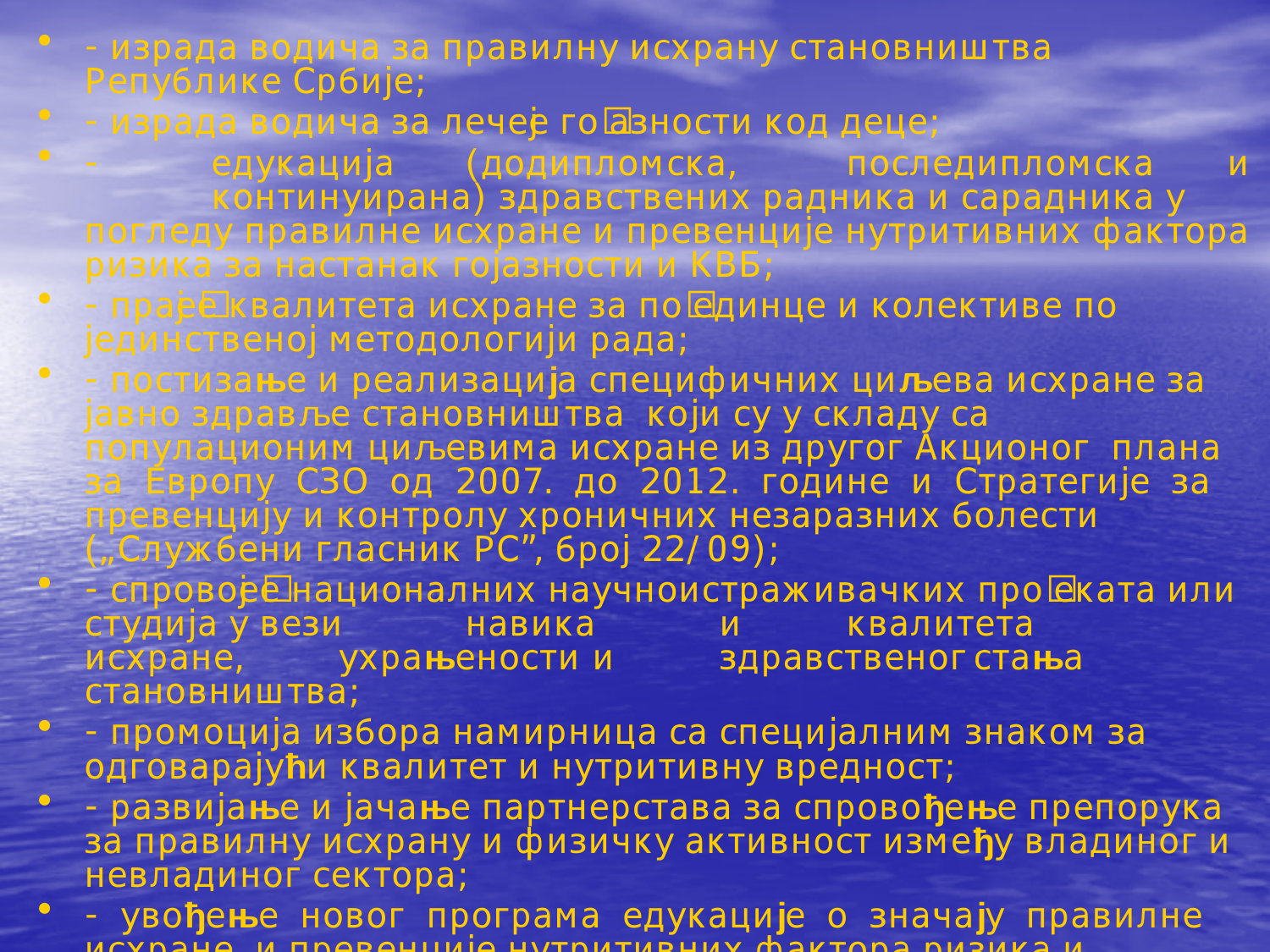

- израда водича за правилну исхрану становништва Републике Србије;
- израда водича за лечење гојазности код деце;
-	едукација	(додипломска,	последипломска	и	континуирана) здравствених радника и сарадника у погледу правилне исхране и превенције нутритивних фактора ризика за настанак гојазности и КВБ;
- праћење квалитета исхране за појединце и колективе по јединственој методологији рада;
- постизање и реализација специфичних циљева исхране за јавно здравље становништва  који су у складу са популационим циљевима исхране из другог Акционог  плана  за  Европу  СЗО  од  2007.  до  2012.  године  и  Стратегије  за превенцију и контролу хроничних незаразних болести („Службени гласник РС”, број 22/09);
- спровођење националних научноистраживачких пројеката или студија у вези	навика	и	квалитета	исхране,	ухрањености	и	здравственог	стања становништва;
- промоција избора намирница са специјалним знаком за одговарајући квалитет и нутритивну вредност;
- развијање и јачање партнерстава за спровођење препорука за правилну исхрану и физичку активност између владиног и невладиног сектора;
-  увођење  новог  програма  едукације  о  значају  правилне  исхране  и превенције нутритивних фактора ризика и гојазности у школама.